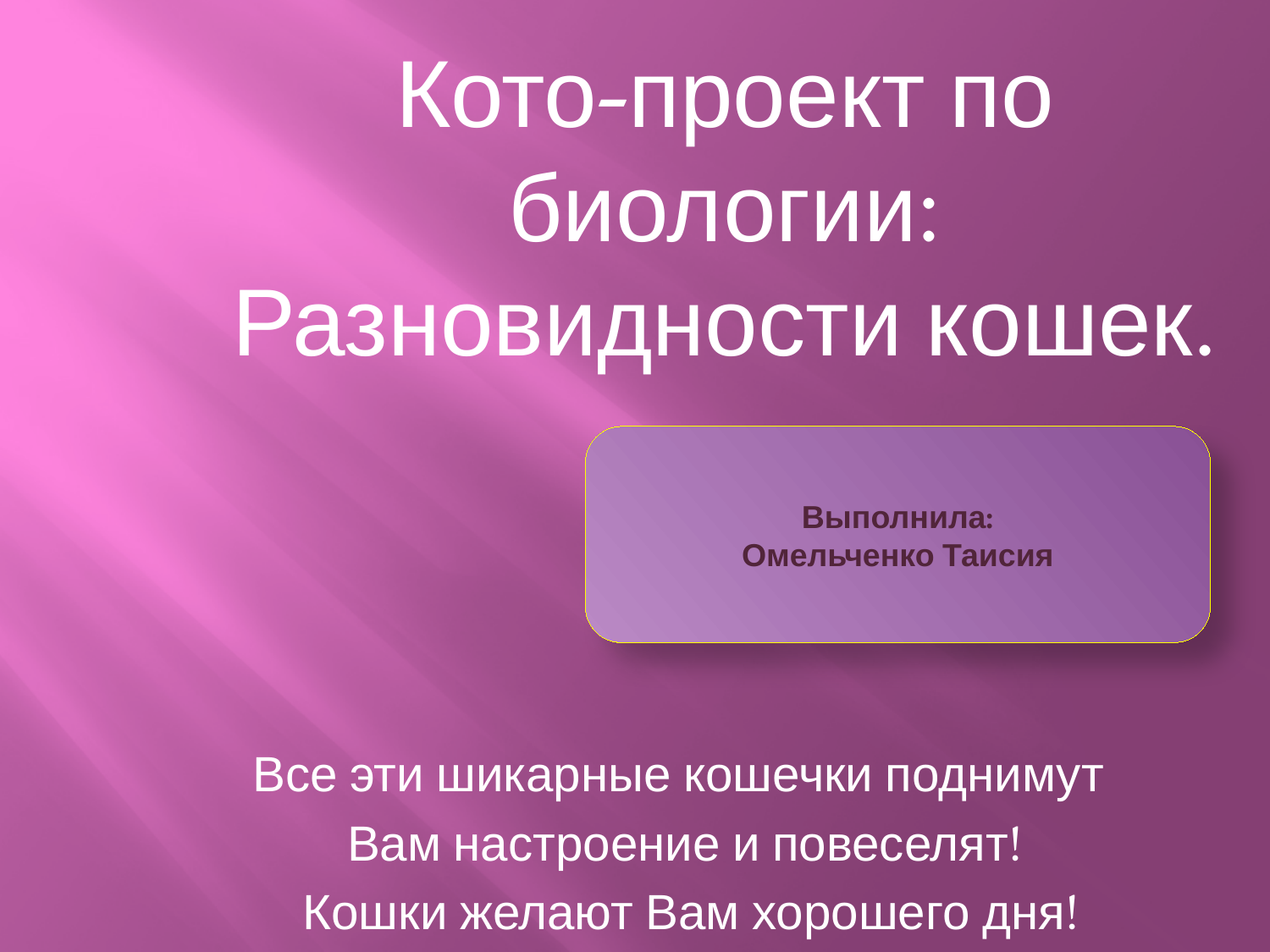

Кото-проект по биологии: Разновидности кошек.

Выполнила:
Омельченко Таисия
Все эти шикарные кошечки поднимут
Вам настроение и повеселят!
 Кошки желают Вам хорошего дня!